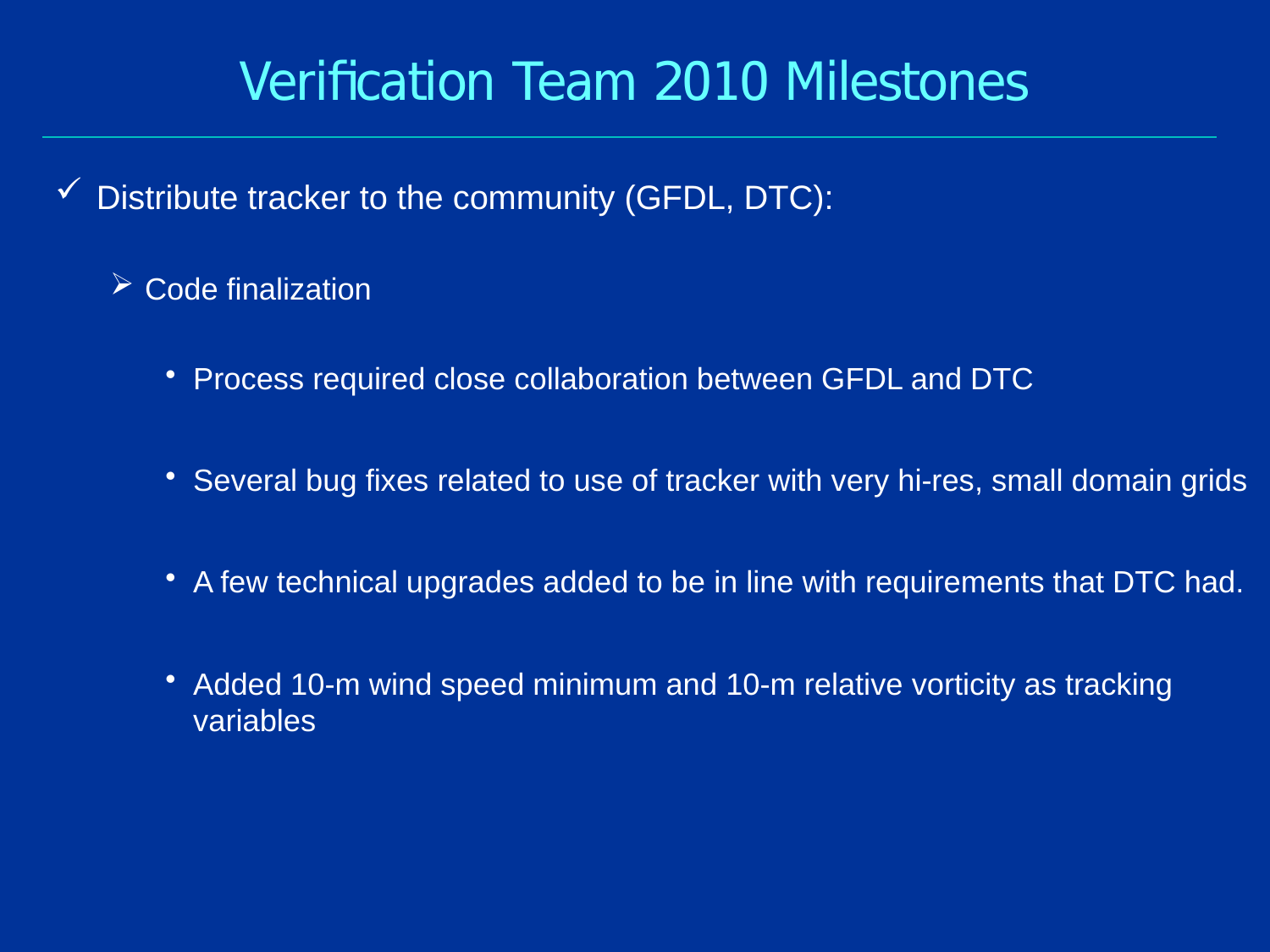

# Verification Team 2010 Milestones
Distribute tracker to the community (GFDL, DTC):

Code finalization

Process required close collaboration between GFDL and DTC

Several bug fixes related to use of tracker with very hi-res, small domain grids

A few technical upgrades added to be in line with requirements that DTC had.

Added 10-m wind speed minimum and 10-m relative vorticity as tracking variables